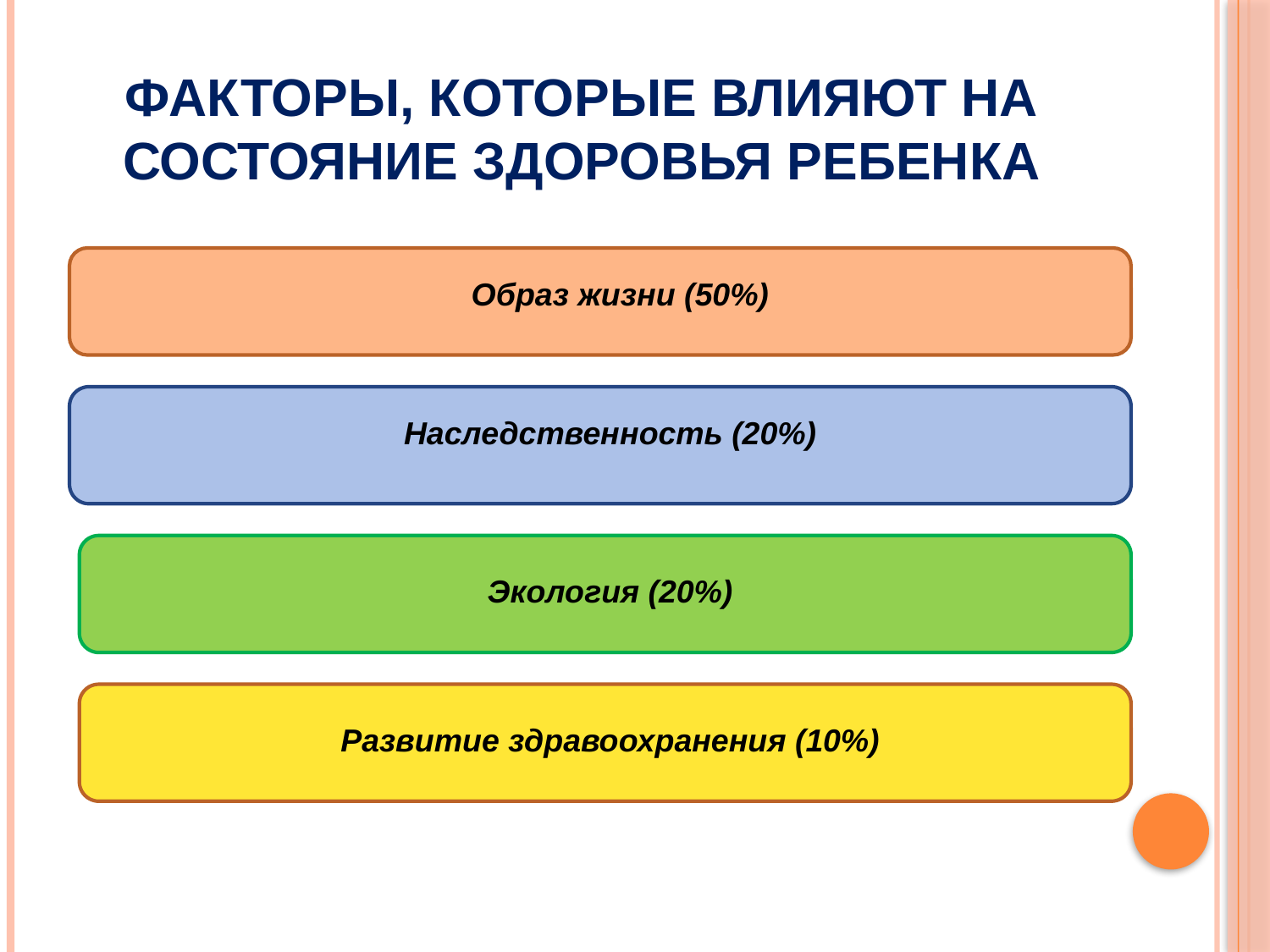

# Факторы, которые влияют на состояние здоровья ребенка

Образ жизни (50%)

Наследственность (20%)

Экология (20%)

Развитие здравоохранения (10%)